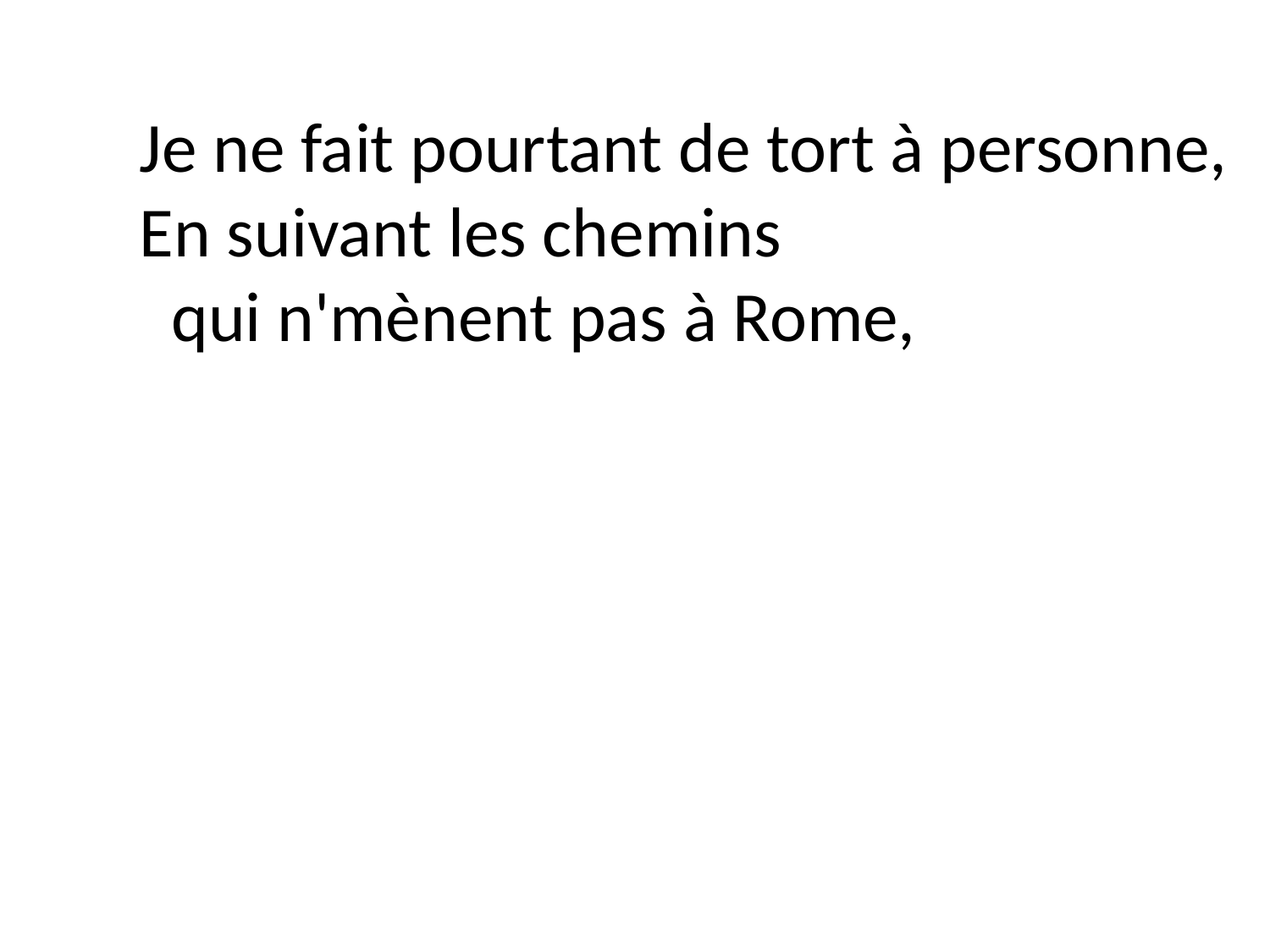

Je ne fait pourtant de tort à personne,
En suivant les chemins
  qui n'mènent pas à Rome,